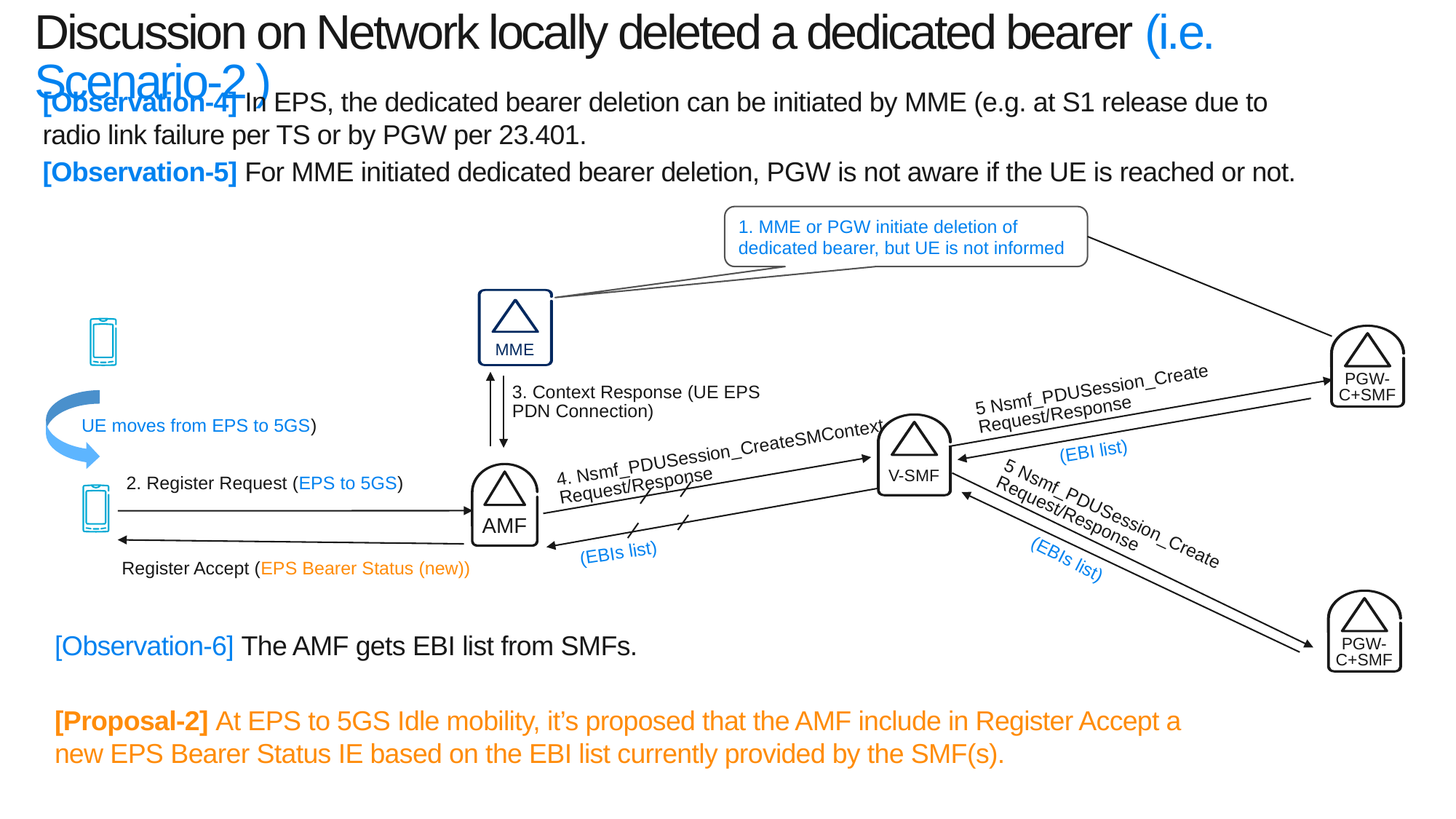

# Discussion on Network locally deleted a dedicated bearer (i.e. Scenario-2 )
[Observation-4] In EPS, the dedicated bearer deletion can be initiated by MME (e.g. at S1 release due to radio link failure per TS or by PGW per 23.401.
[Observation-5] For MME initiated dedicated bearer deletion, PGW is not aware if the UE is reached or not.

1. MME or PGW initiate deletion of dedicated bearer, but UE is not informed

MME

PGW-C+SMF
5 Nsmf_PDUSession_Create Request/Response
3. Context Response (UE EPS PDN Connection)

UE moves from EPS to 5GS)

V-SMF
(EBI list)
4. Nsmf_PDUSession_CreateSMContext Request/Response

AMF
2. Register Request (EPS to 5GS)

5 Nsmf_PDUSession_Create Request/Response
(EBIs list)
Register Accept (EPS Bearer Status (new))
(EBIs list)

PGW-C+SMF
[Observation-6] The AMF gets EBI list from SMFs.

[Proposal-2] At EPS to 5GS Idle mobility, it’s proposed that the AMF include in Register Accept a new EPS Bearer Status IE based on the EBI list currently provided by the SMF(s).